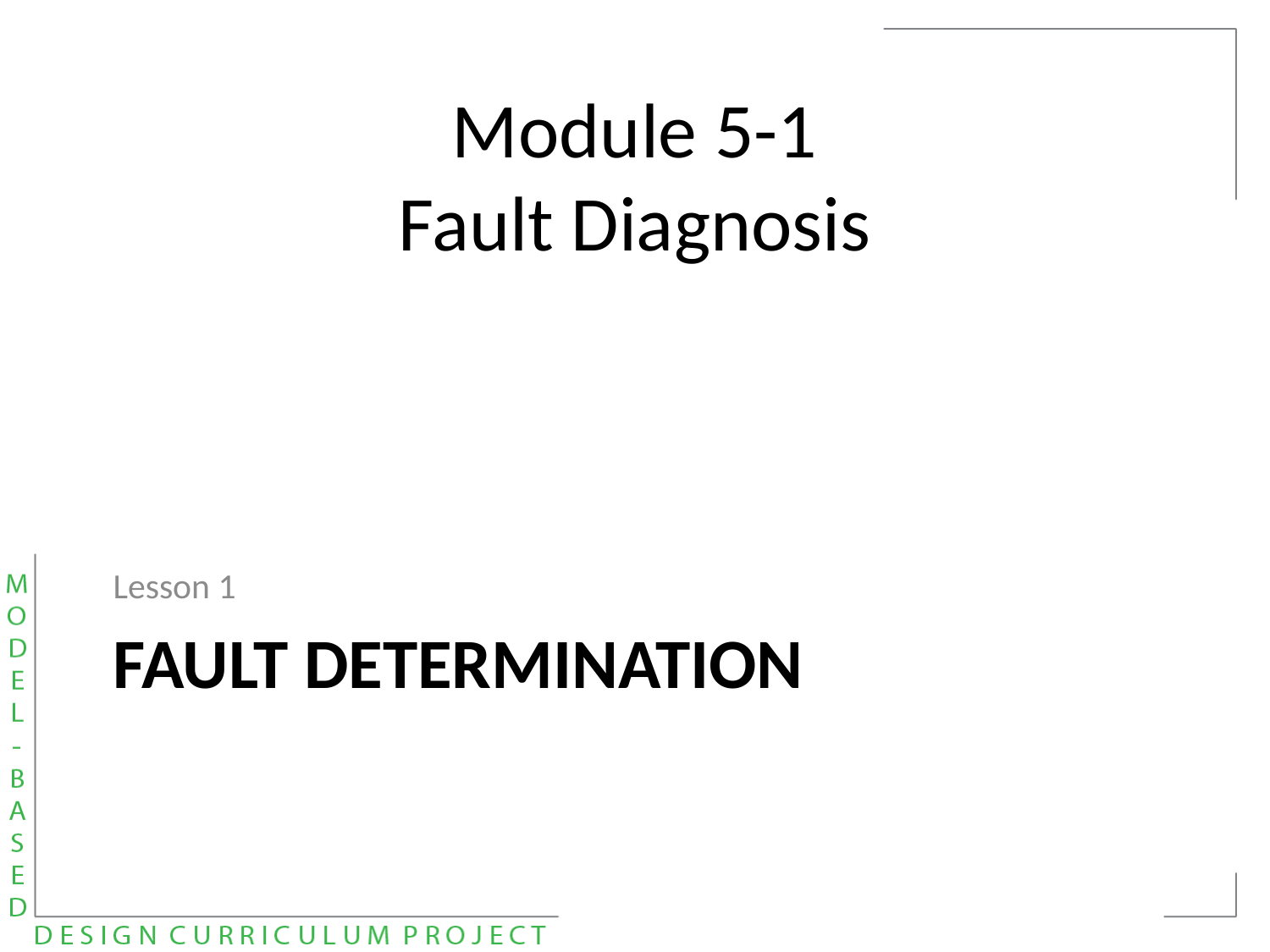

Module 5-1
Fault Diagnosis
Lesson 1
# Fault determination